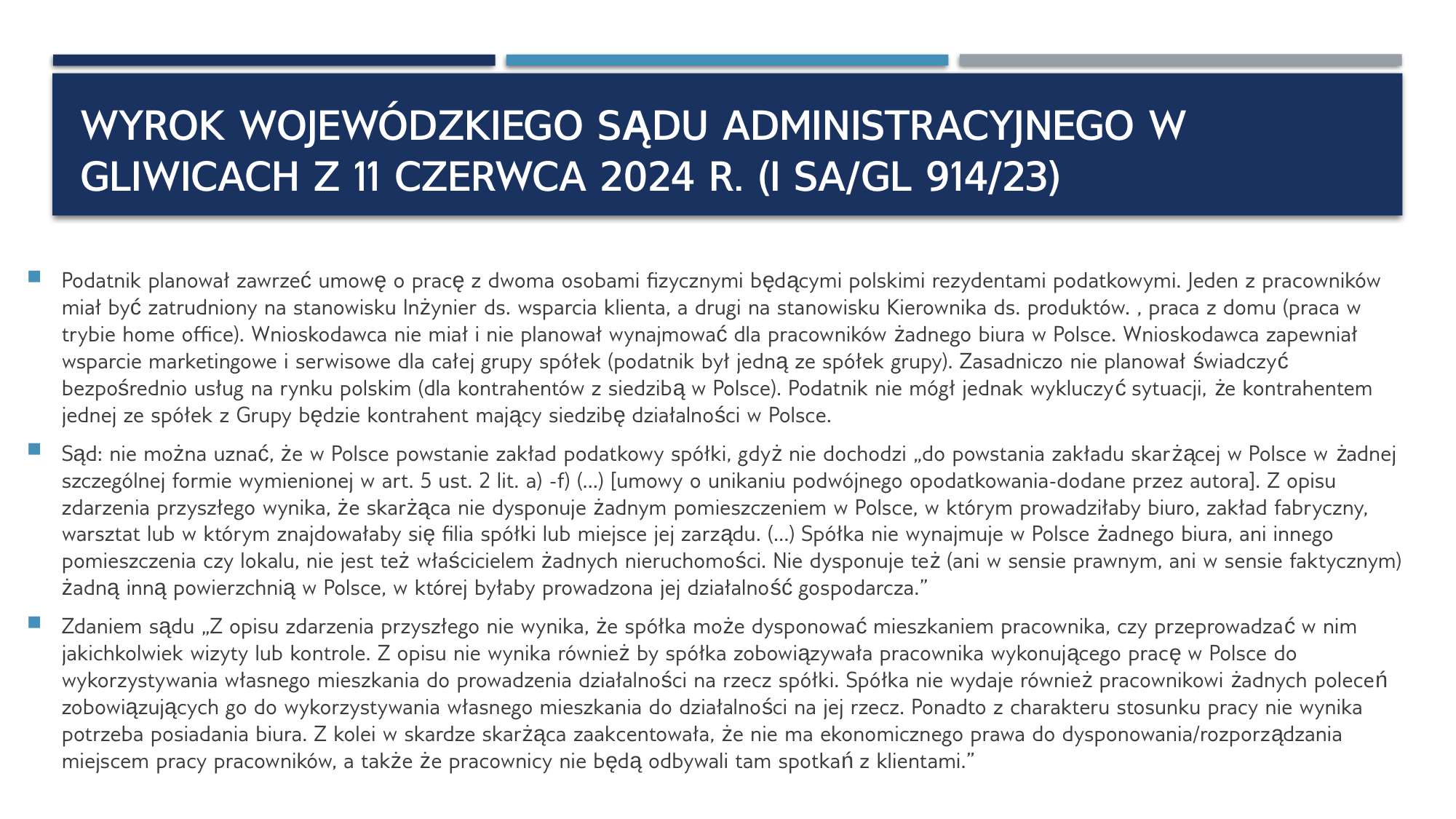

# Wyrok Wojewódzkiego Sądu Administracyjnego w Gliwicach z 11 czerwca 2024 r. (I SA/Gl 914/23)
Podatnik planował zawrzeć umowę o pracę z dwoma osobami fizycznymi będącymi polskimi rezydentami podatkowymi. Jeden z pracowników miał być zatrudniony na stanowisku Inżynier ds. wsparcia klienta, a drugi na stanowisku Kierownika ds. produktów. , praca z domu (praca w trybie home office). Wnioskodawca nie miał i nie planował wynajmować dla pracowników żadnego biura w Polsce. Wnioskodawca zapewniał wsparcie marketingowe i serwisowe dla całej grupy spółek (podatnik był jedną ze spółek grupy). Zasadniczo nie planował świadczyć bezpośrednio usług na rynku polskim (dla kontrahentów z siedzibą w Polsce). Podatnik nie mógł jednak wykluczyć sytuacji, że kontrahentem jednej ze spółek z Grupy będzie kontrahent mający siedzibę działalności w Polsce.
Sąd: nie można uznać, że w Polsce powstanie zakład podatkowy spółki, gdyż nie dochodzi „do powstania zakładu skarżącej w Polsce w żadnej szczególnej formie wymienionej w art. 5 ust. 2 lit. a) -f) (…) [umowy o unikaniu podwójnego opodatkowania-dodane przez autora]. Z opisu zdarzenia przyszłego wynika, że skarżąca nie dysponuje żadnym pomieszczeniem w Polsce, w którym prowadziłaby biuro, zakład fabryczny, warsztat lub w którym znajdowałaby się filia spółki lub miejsce jej zarządu. (…) Spółka nie wynajmuje w Polsce żadnego biura, ani innego pomieszczenia czy lokalu, nie jest też właścicielem żadnych nieruchomości. Nie dysponuje też (ani w sensie prawnym, ani w sensie faktycznym) żadną inną powierzchnią w Polsce, w której byłaby prowadzona jej działalność gospodarcza.”
Zdaniem sądu „Z opisu zdarzenia przyszłego nie wynika, że spółka może dysponować mieszkaniem pracownika, czy przeprowadzać w nim jakichkolwiek wizyty lub kontrole. Z opisu nie wynika również by spółka zobowiązywała pracownika wykonującego pracę w Polsce do wykorzystywania własnego mieszkania do prowadzenia działalności na rzecz spółki. Spółka nie wydaje również pracownikowi żadnych poleceń zobowiązujących go do wykorzystywania własnego mieszkania do działalności na jej rzecz. Ponadto z charakteru stosunku pracy nie wynika potrzeba posiadania biura. Z kolei w skardze skarżąca zaakcentowała, że nie ma ekonomicznego prawa do dysponowania/rozporządzania miejscem pracy pracowników, a także że pracownicy nie będą odbywali tam spotkań z klientami.”